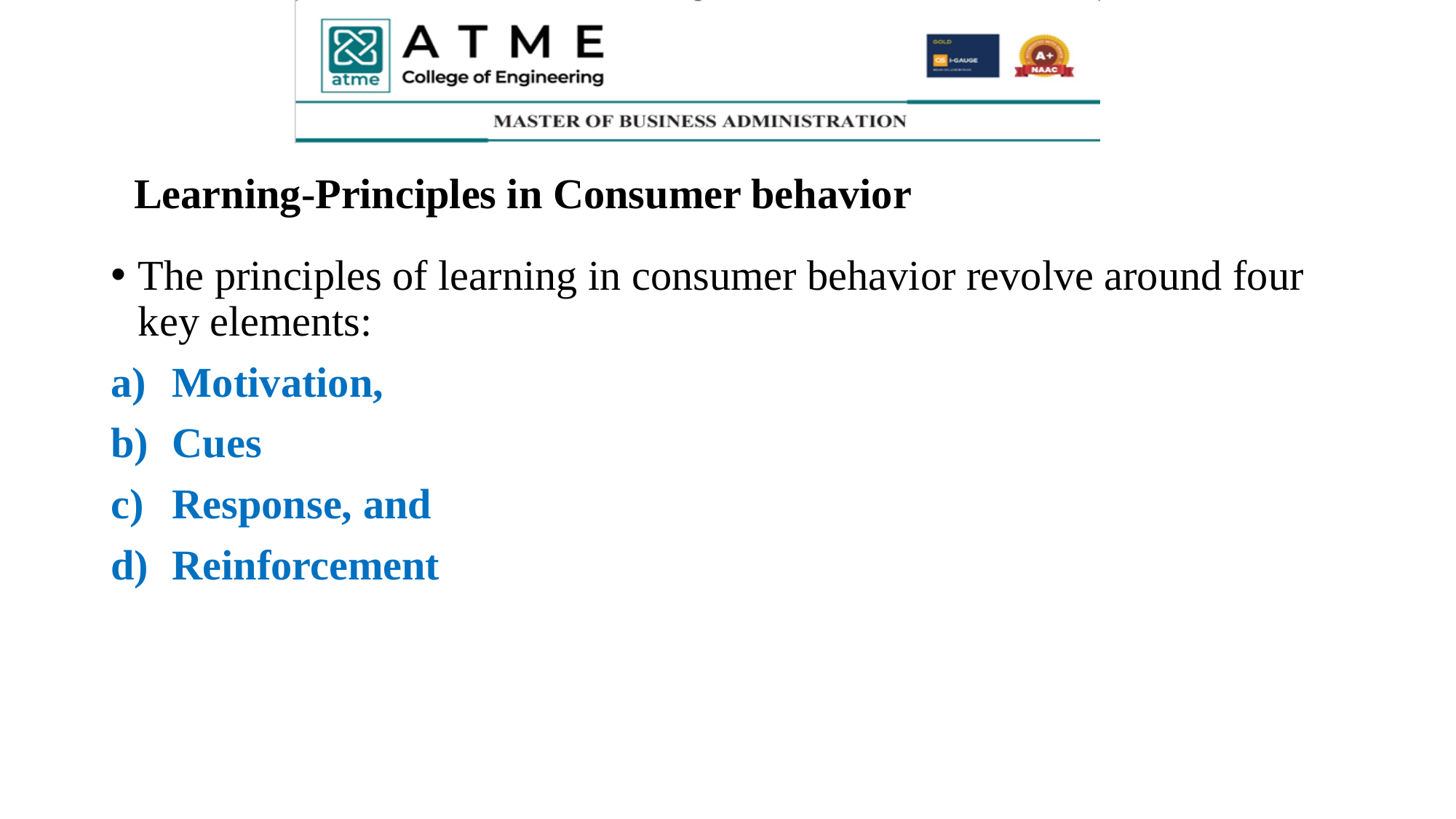

# Learning-Principles in Consumer behavior
The principles of learning in consumer behavior revolve around four key elements:
Motivation,
Cues
Response, and
Reinforcement